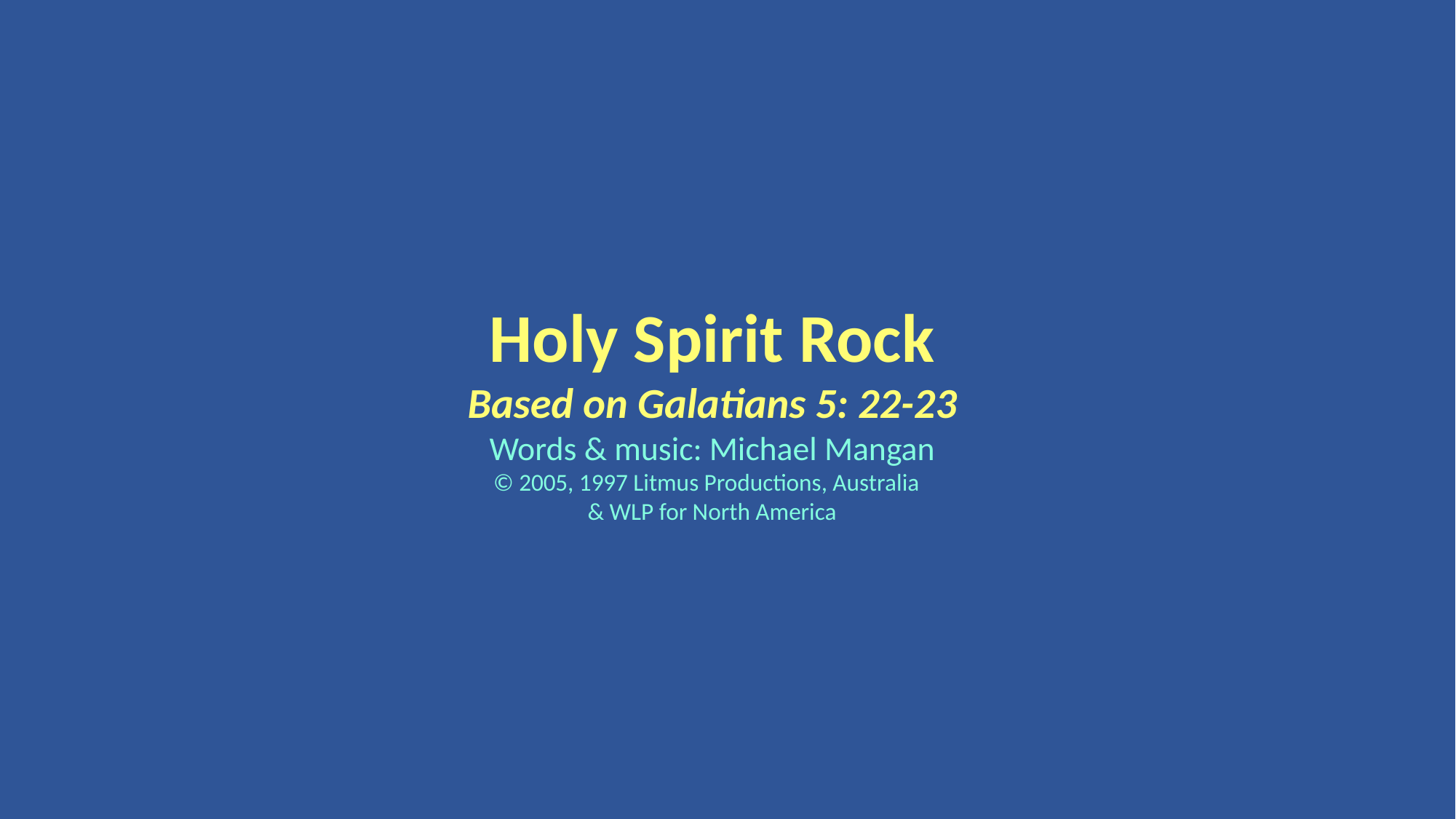

Holy Spirit Rock
Based on Galatians 5: 22-23
Words & music: Michael Mangan
© 2005, 1997 Litmus Productions, Australia
& WLP for North America